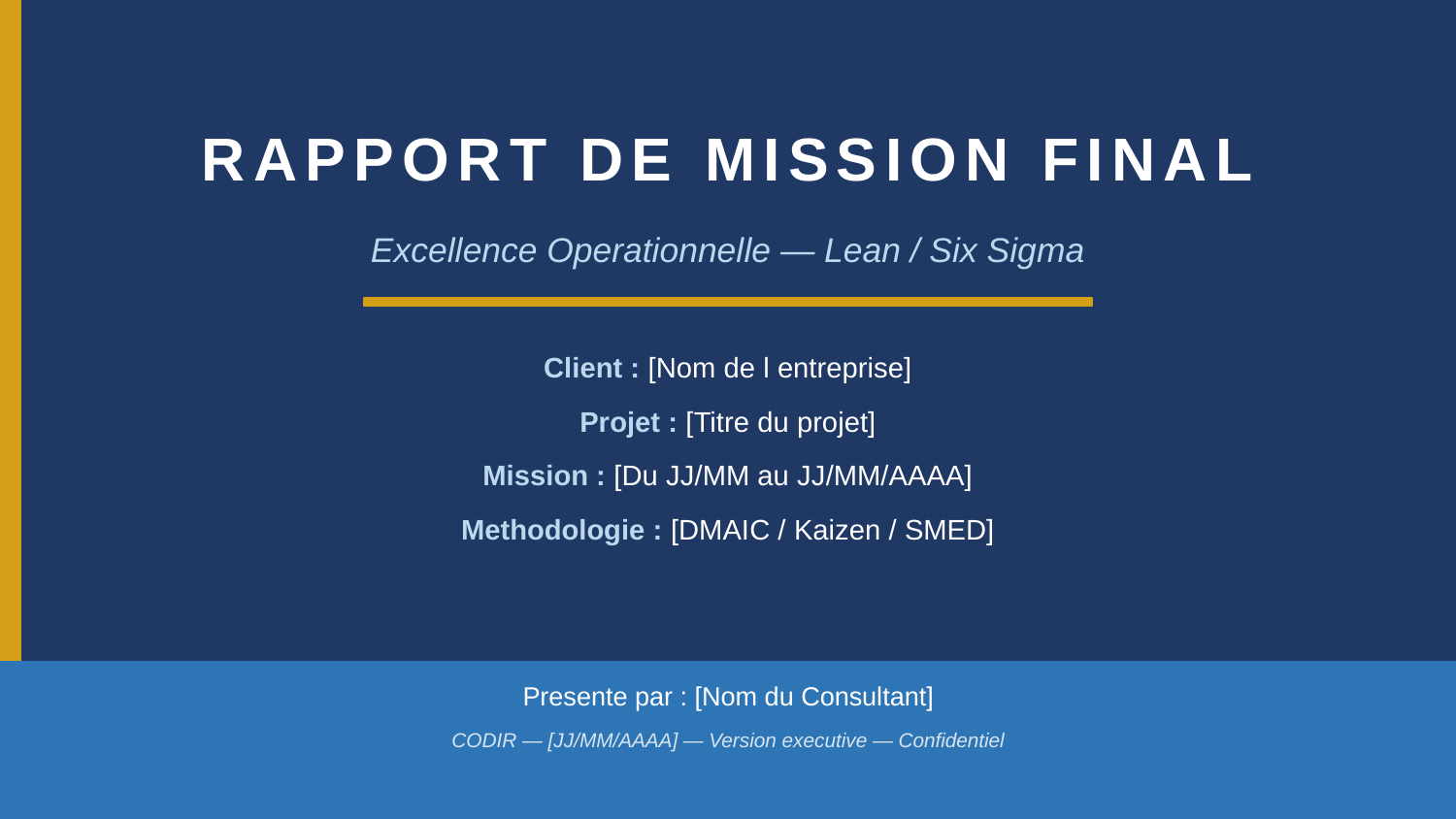

RAPPORT DE MISSION FINAL
Excellence Operationnelle — Lean / Six Sigma

Client : [Nom de l entreprise]
Projet : [Titre du projet]
Mission : [Du JJ/MM au JJ/MM/AAAA]
Methodologie : [DMAIC / Kaizen / SMED]

Presente par : [Nom du Consultant]
CODIR — [JJ/MM/AAAA] — Version executive — Confidentiel